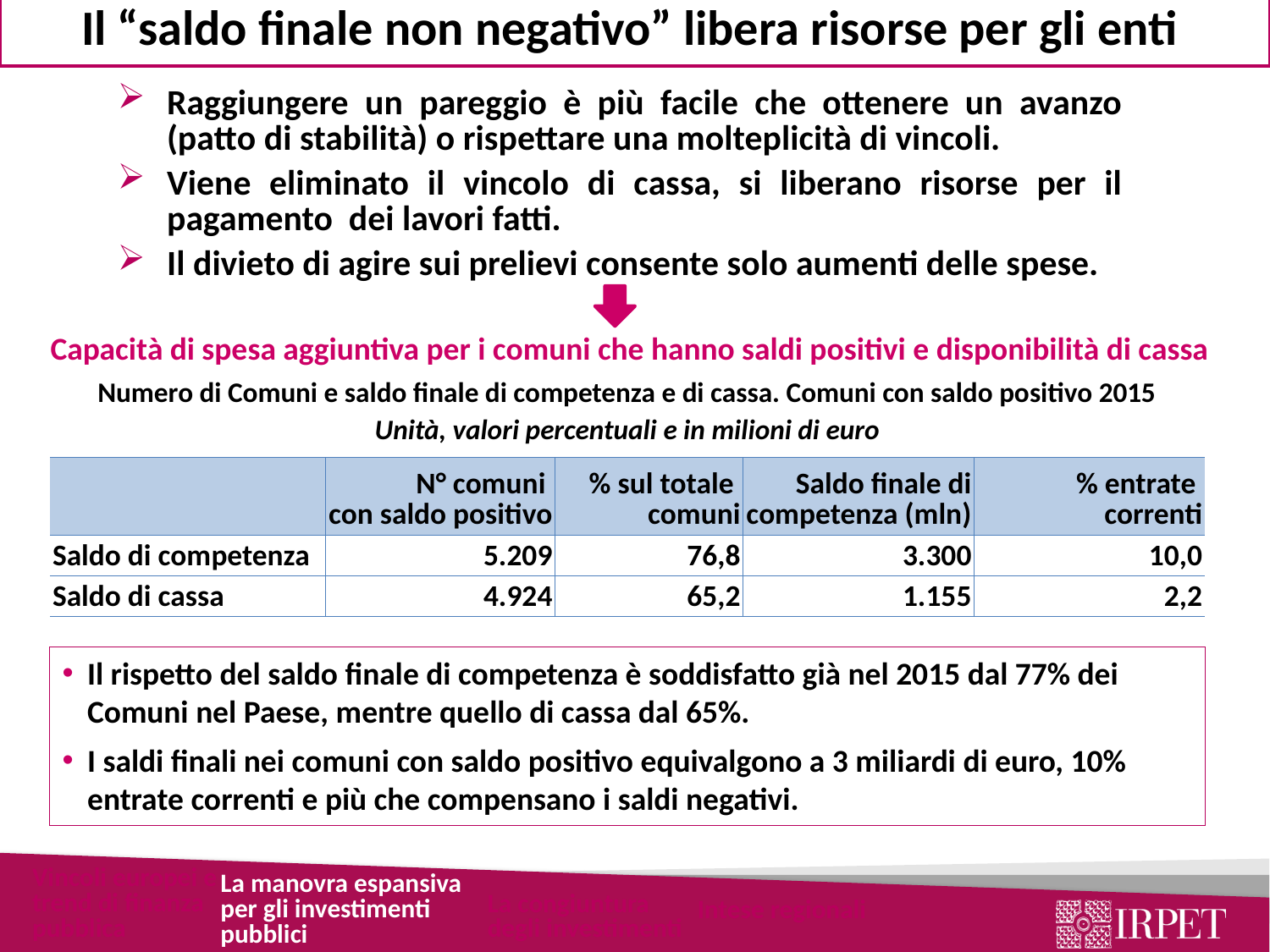

Il “saldo finale non negativo” libera risorse per gli enti
Raggiungere un pareggio è più facile che ottenere un avanzo (patto di stabilità) o rispettare una molteplicità di vincoli.
Viene eliminato il vincolo di cassa, si liberano risorse per il pagamento  dei lavori fatti.
Il divieto di agire sui prelievi consente solo aumenti delle spese.

Capacità di spesa aggiuntiva per i comuni che hanno saldi positivi e disponibilità di cassa
| Numero di Comuni e saldo finale di competenza e di cassa. Comuni con saldo positivo 2015 |  |  |  |  |
| --- | --- | --- | --- | --- |
| Unità, valori percentuali e in milioni di euro |  |  |  |  |
|  | N° comuni con saldo positivo | % sul totale comuni | Saldo finale di competenza (mln) | % entrate correnti |
| Saldo di competenza | 5.209 | 76,8 | 3.300 | 10,0 |
| Saldo di cassa | 4.924 | 65,2 | 1.155 | 2,2 |
Il rispetto del saldo finale di competenza è soddisfatto già nel 2015 dal 77% dei Comuni nel Paese, mentre quello di cassa dal 65%.
I saldi finali nei comuni con saldo positivo equivalgono a 3 miliardi di euro, 10% entrate correnti e più che compensano i saldi negativi.

Vincoli europei e trend di finanza pubblica
La manovra espansiva per gli investimenti pubblici
La congiuntura degli investimenti
Intese regionali